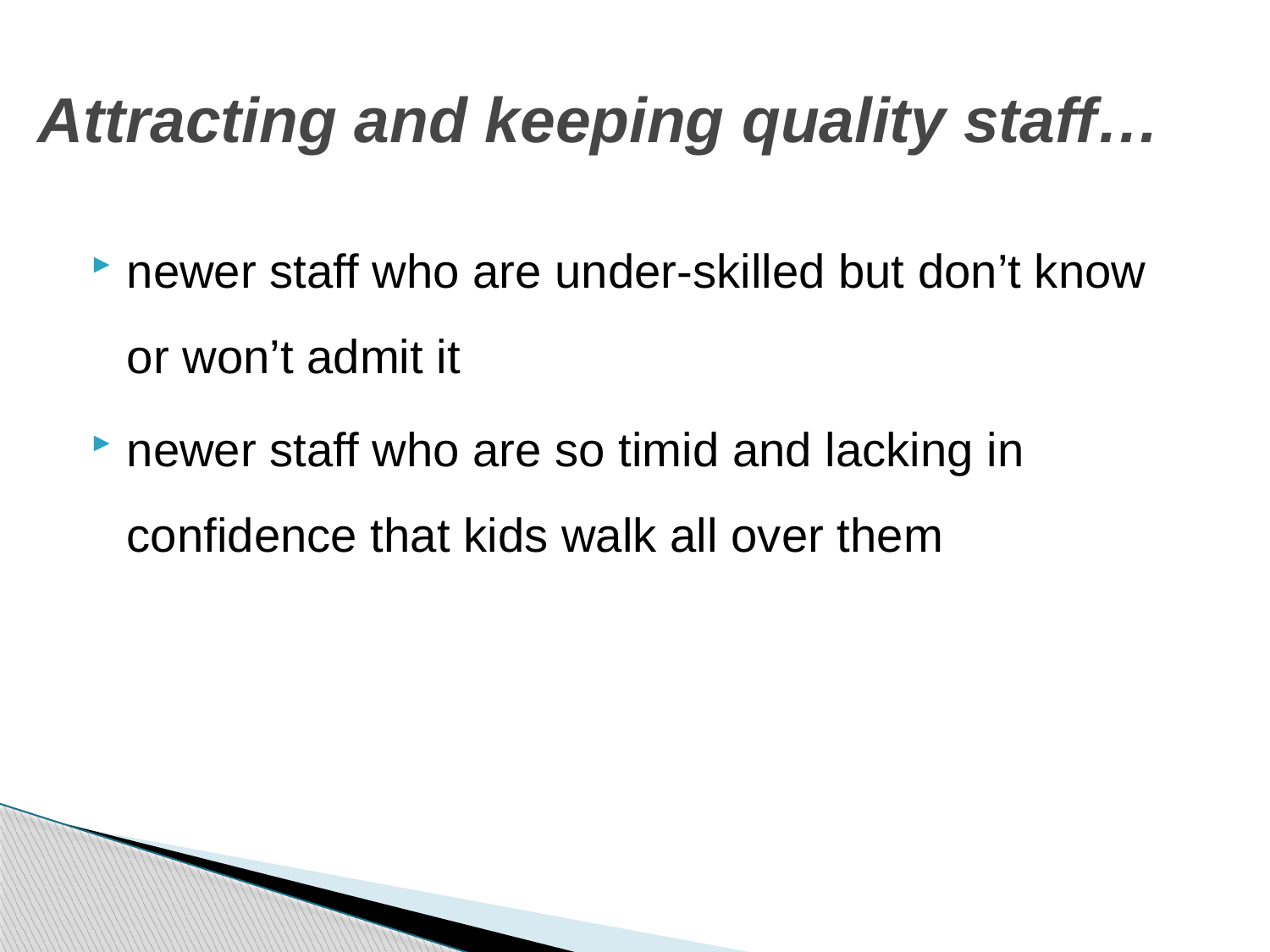

# Attracting and keeping quality staff…
newer staff who are under-skilled but don’t know or won’t admit it
newer staff who are so timid and lacking in confidence that kids walk all over them